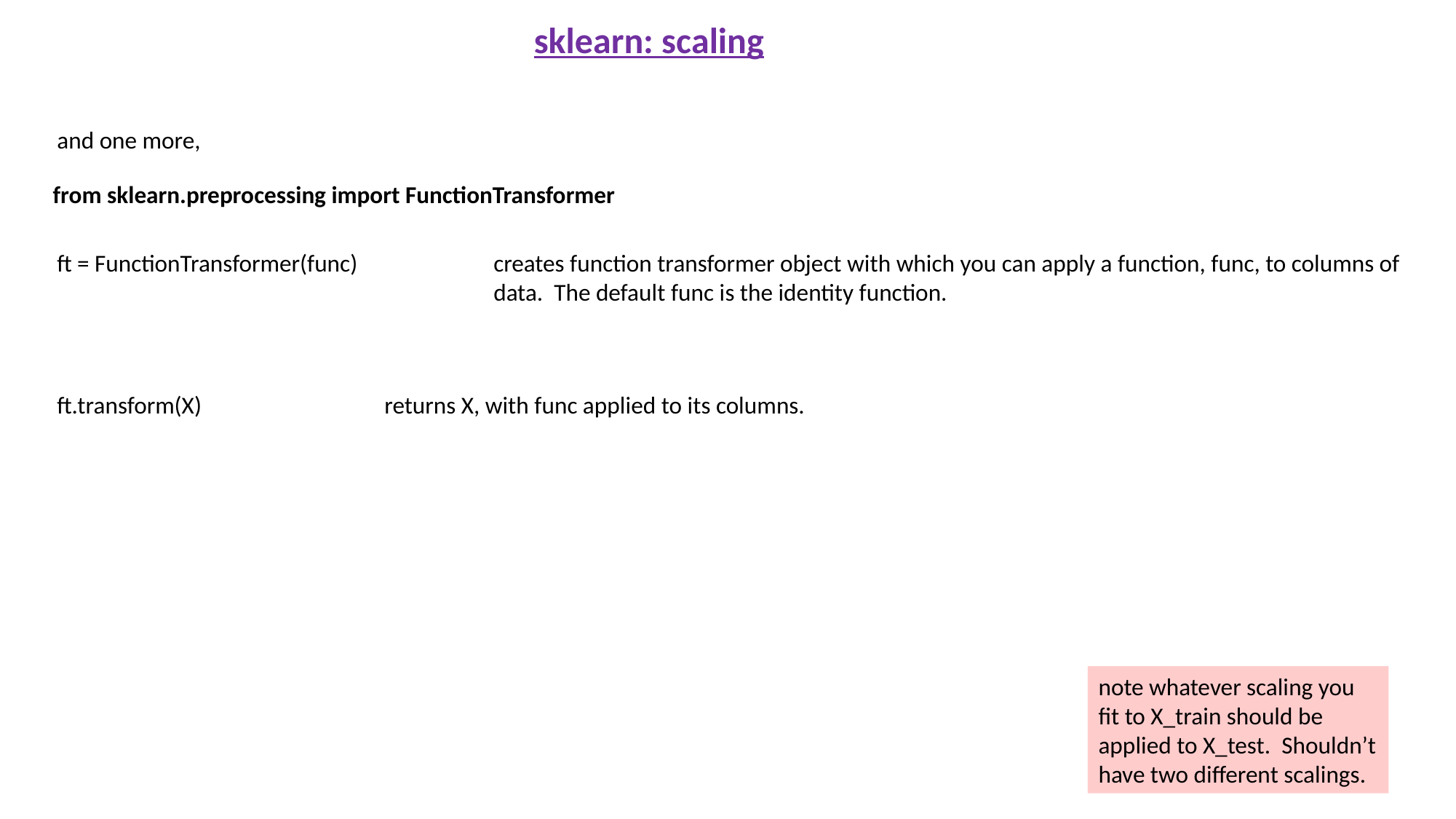

sklearn: scaling
and one more,
from sklearn.preprocessing import FunctionTransformer
ft = FunctionTransformer(func)		creates function transformer object with which you can apply a function, func, to columns of
				data.  The default func is the identity function.
ft.transform(X)		returns X, with func applied to its columns.
note whatever scaling you fit to X_train should be applied to X_test.  Shouldn’t have two different scalings.